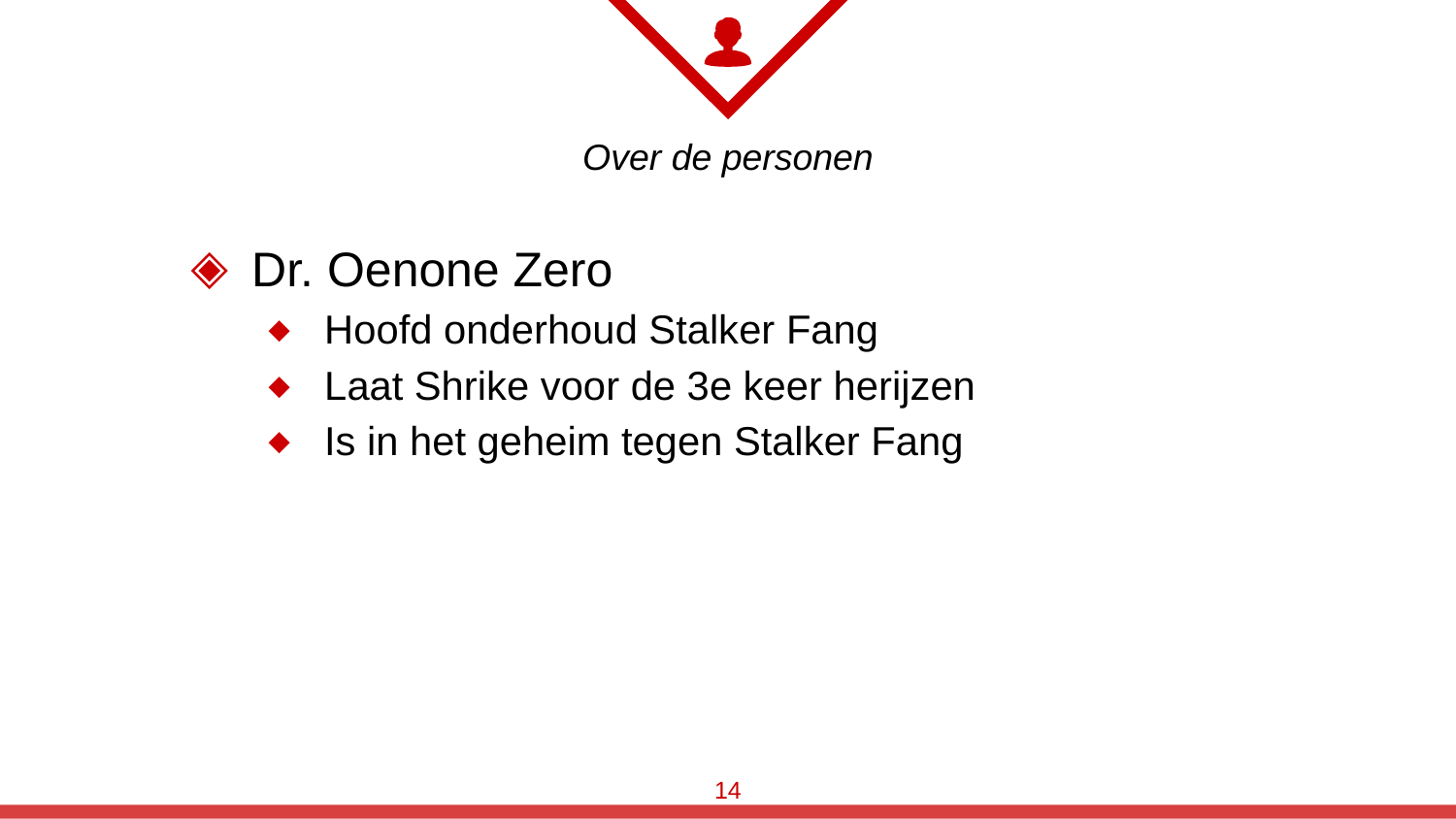

# Over de personen
Dr. Oenone Zero
Hoofd onderhoud Stalker Fang
Laat Shrike voor de 3e keer herijzen
Is in het geheim tegen Stalker Fang

14